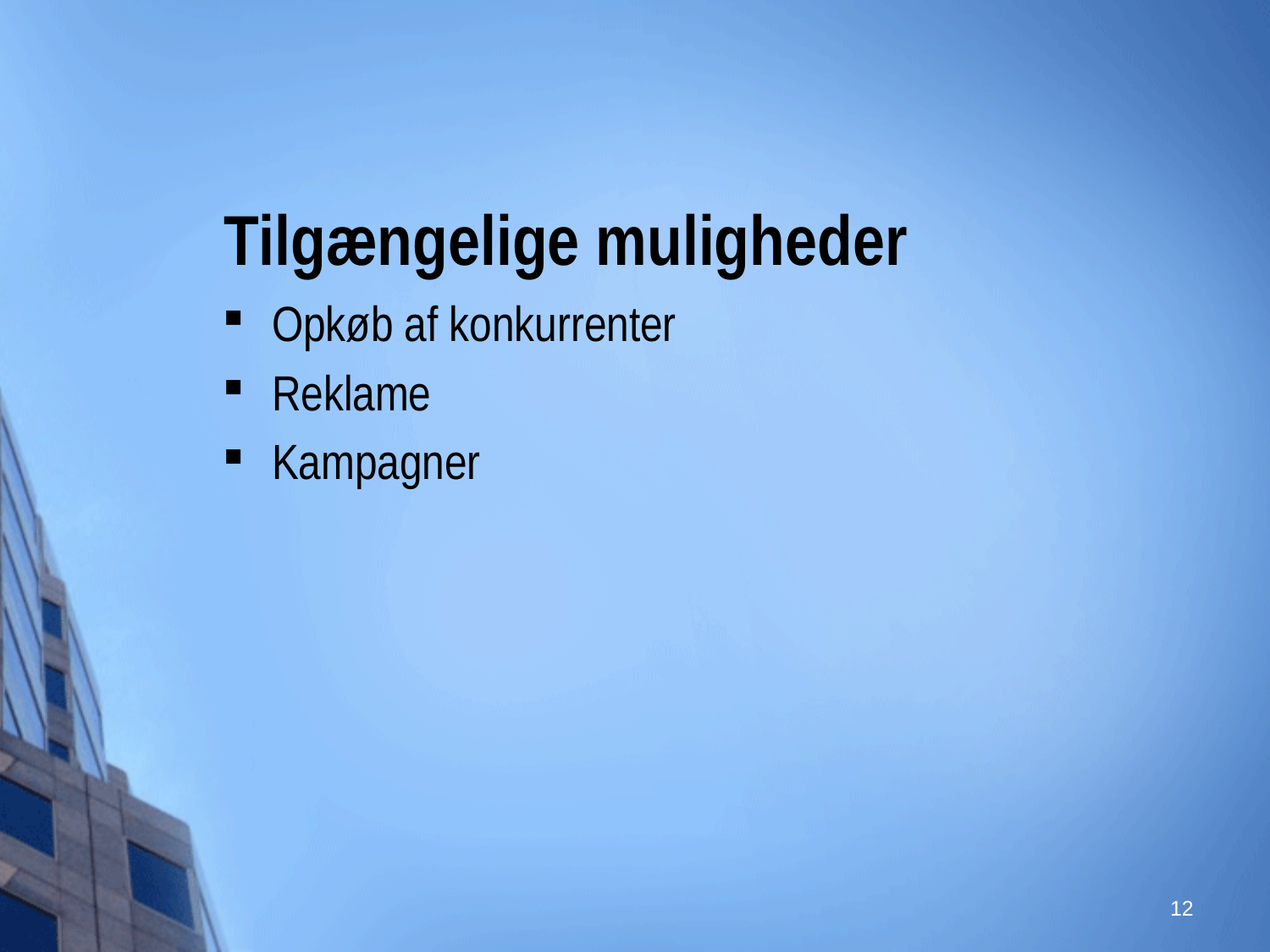

# Tilgængelige muligheder
Opkøb af konkurrenter
Reklame
Kampagner
12